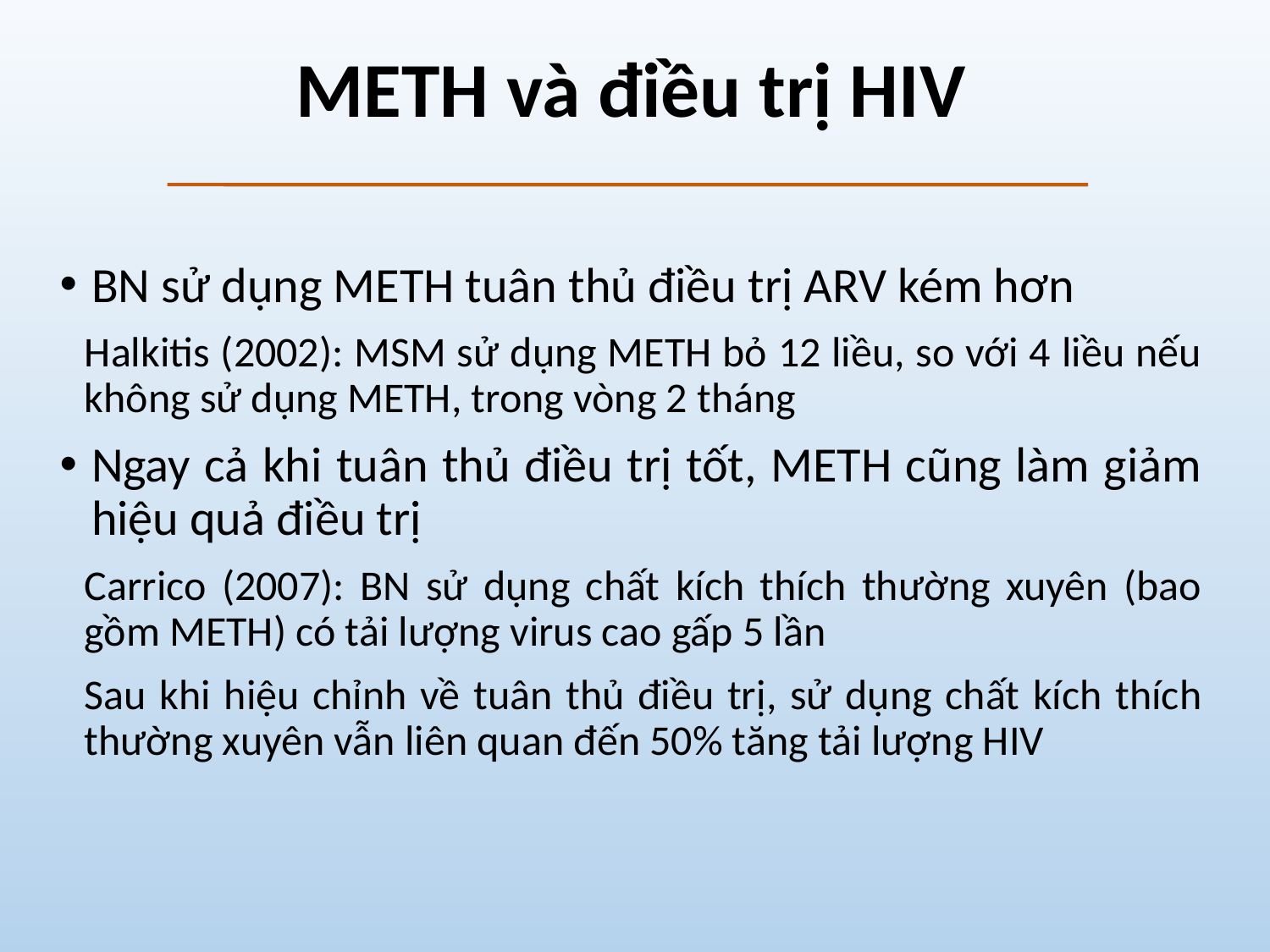

# METH và điều trị HIV
BN sử dụng METH tuân thủ điều trị ARV kém hơn
Halkitis (2002): MSM sử dụng METH bỏ 12 liều, so với 4 liều nếu không sử dụng METH, trong vòng 2 tháng
Ngay cả khi tuân thủ điều trị tốt, METH cũng làm giảm hiệu quả điều trị
Carrico (2007): BN sử dụng chất kích thích thường xuyên (bao gồm METH) có tải lượng virus cao gấp 5 lần
Sau khi hiệu chỉnh về tuân thủ điều trị, sử dụng chất kích thích thường xuyên vẫn liên quan đến 50% tăng tải lượng HIV